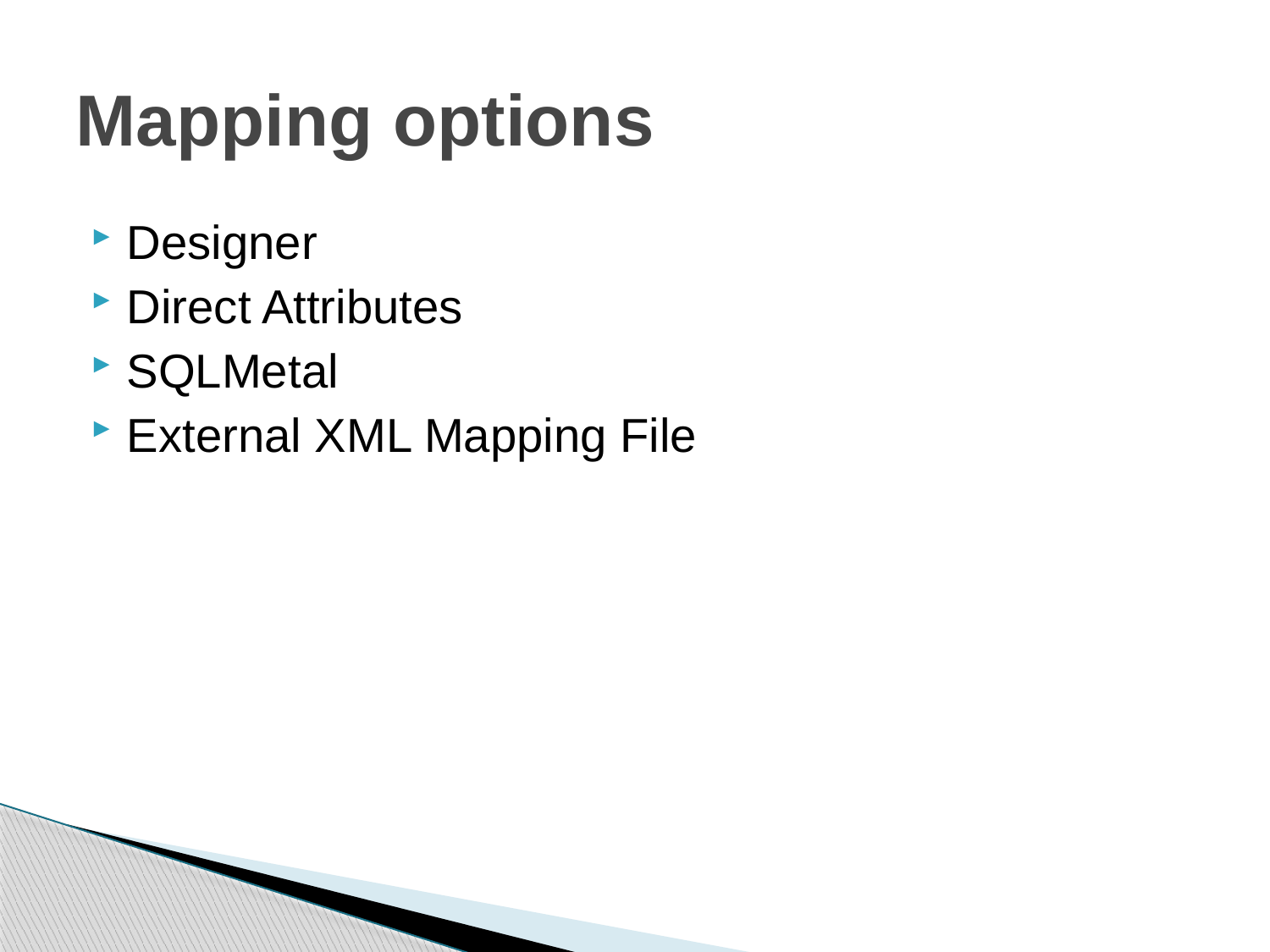

# Mapping options
Designer
Direct Attributes
SQLMetal
External XML Mapping File